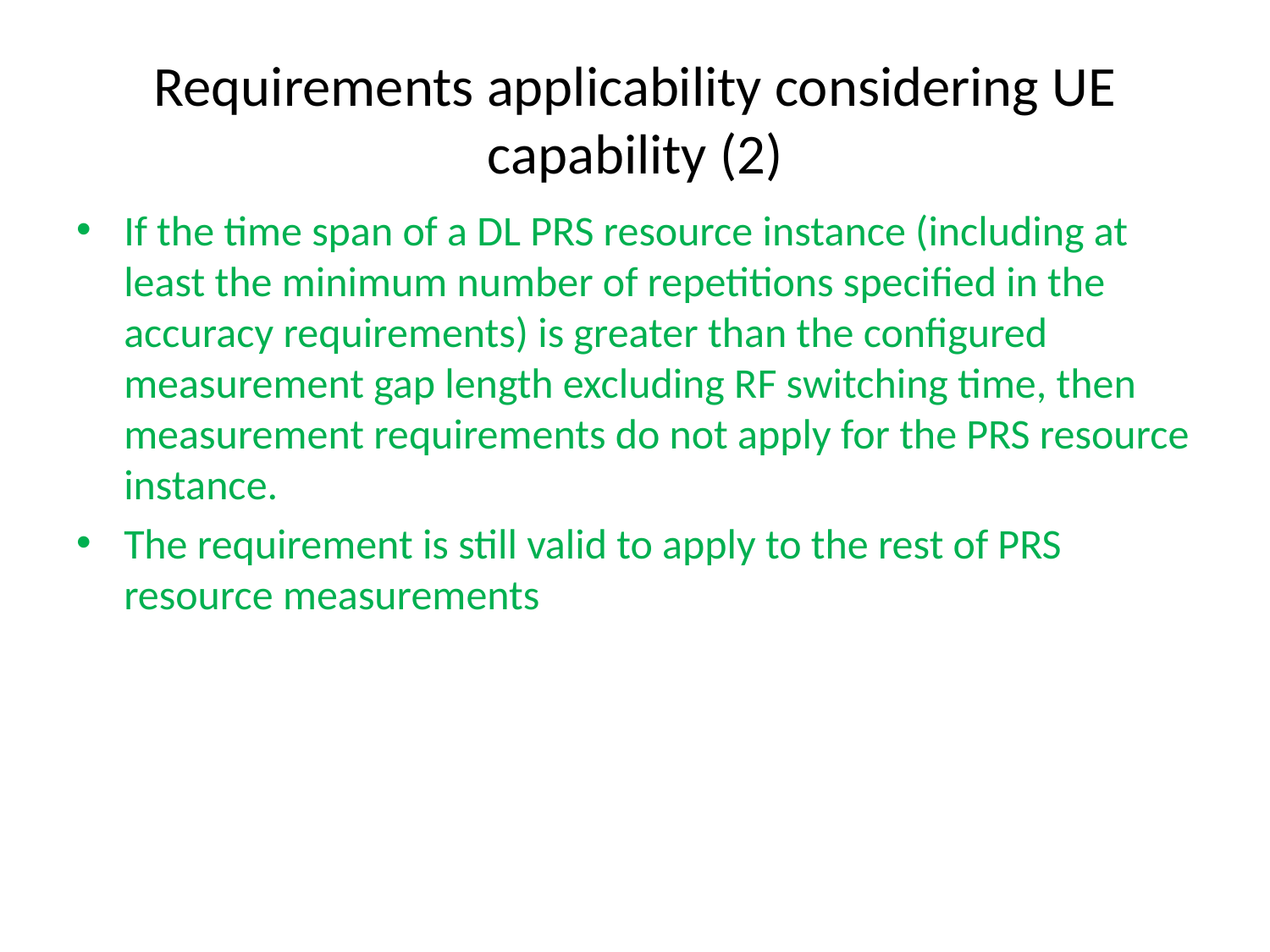

# Requirements applicability considering UE capability (2)
If the time span of a DL PRS resource instance (including at least the minimum number of repetitions specified in the accuracy requirements) is greater than the configured measurement gap length excluding RF switching time, then measurement requirements do not apply for the PRS resource instance.
The requirement is still valid to apply to the rest of PRS resource measurements